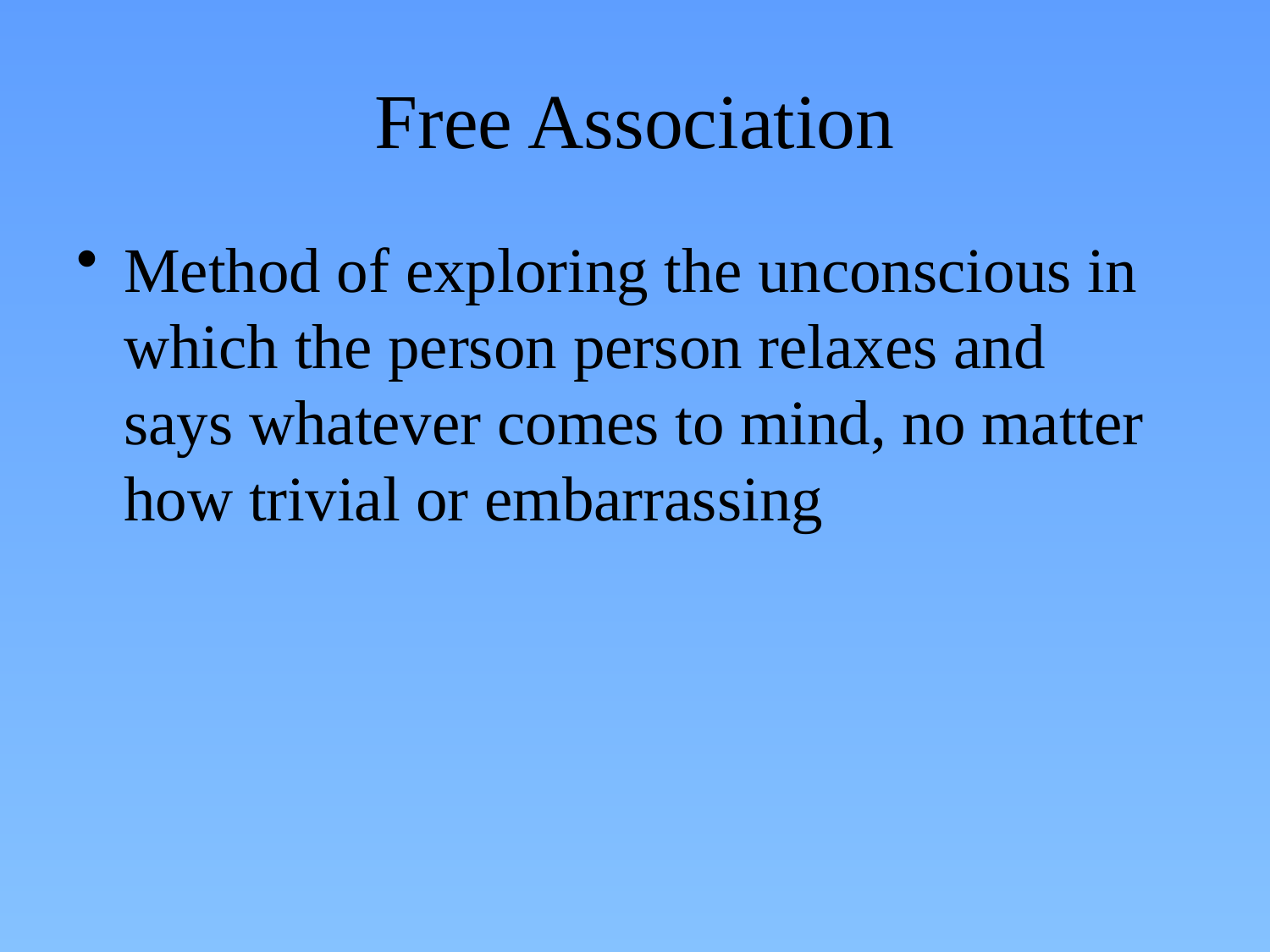

# Free Association
Method of exploring the unconscious in which the person person relaxes and says whatever comes to mind, no matter how trivial or embarrassing